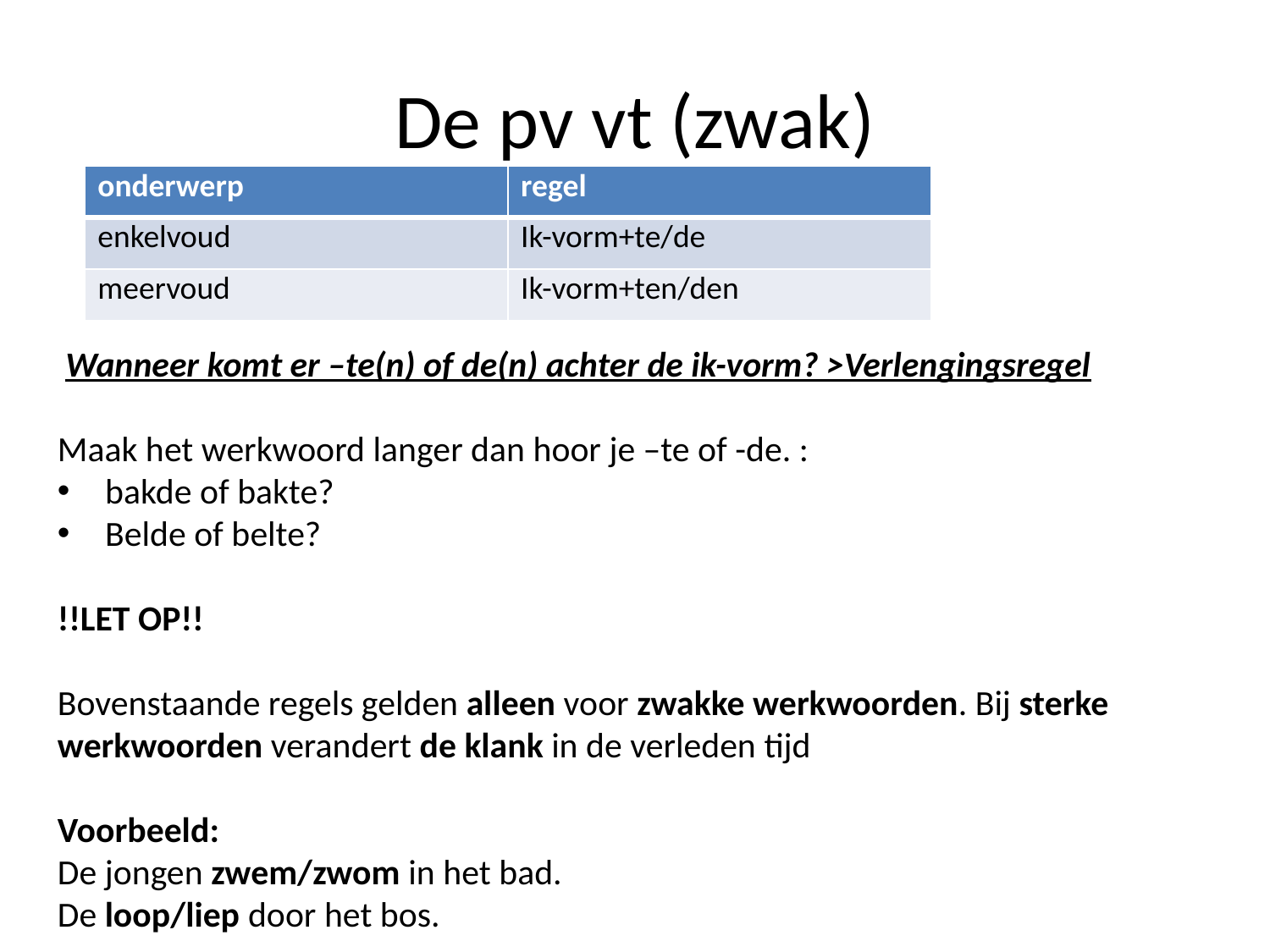

# De pv vt (zwak)

 Wanneer komt er –te(n) of de(n) achter de ik-vorm? >Verlengingsregel

Maak het werkwoord langer dan hoor je –te of -de. :
bakde of bakte?
Belde of belte?

!!LET OP!!

Bovenstaande regels gelden alleen voor zwakke werkwoorden. Bij sterke werkwoorden verandert de klank in de verleden tijd

Voorbeeld:
De jongen zwem/zwom in het bad.
De loop/liep door het bos.

| onderwerp | regel |
| --- | --- |
| enkelvoud | Ik-vorm+te/de |
| meervoud | Ik-vorm+ten/den |